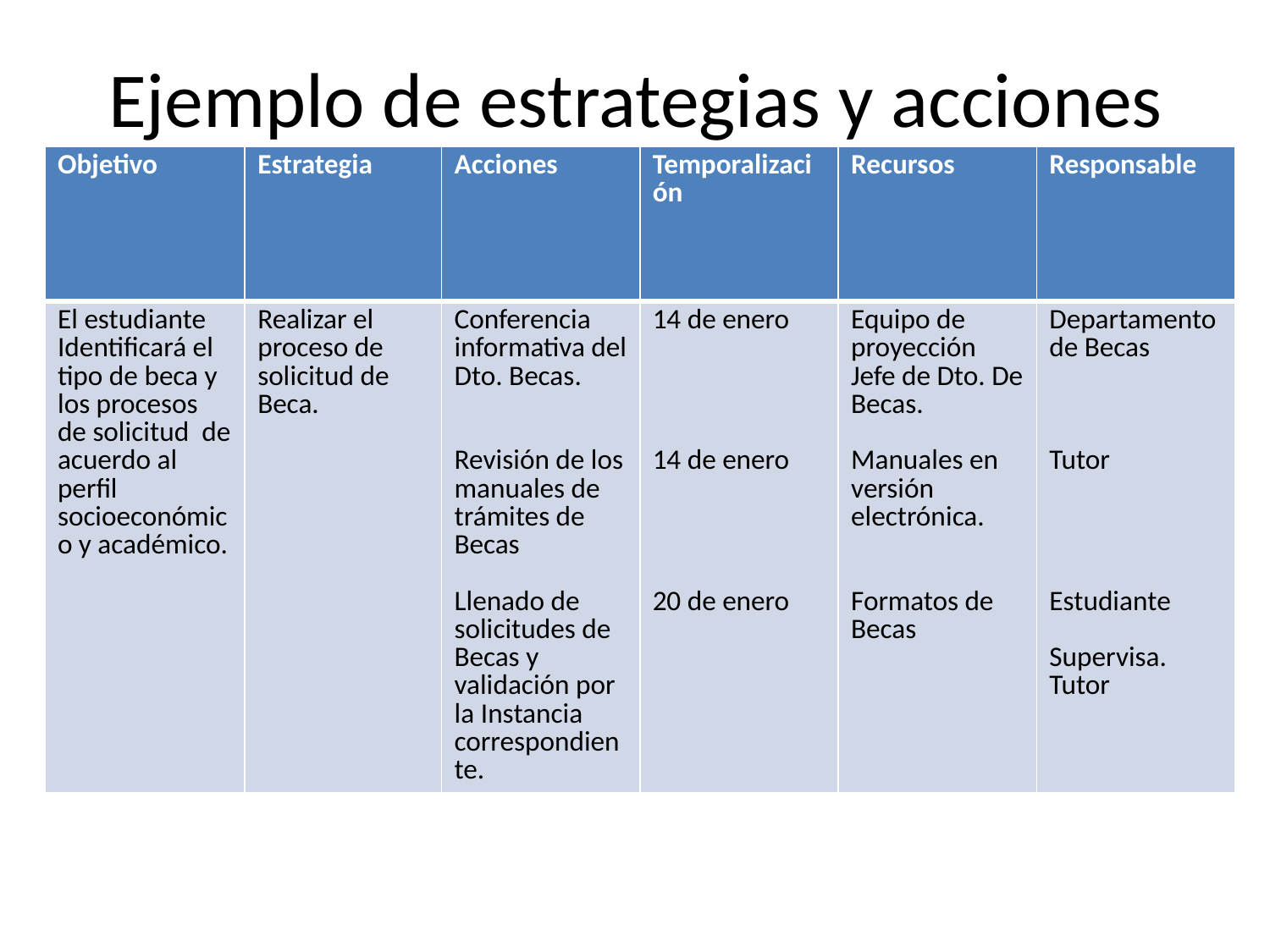

# Ejemplo de estrategias y acciones
| Objetivo | Estrategia | Acciones | Temporalización | Recursos | Responsable |
| --- | --- | --- | --- | --- | --- |
| El estudiante Identificará el tipo de beca y los procesos de solicitud de acuerdo al perfil socioeconómico y académico. | Realizar el proceso de solicitud de Beca. | Conferencia informativa del Dto. Becas. Revisión de los manuales de trámites de Becas Llenado de solicitudes de Becas y validación por la Instancia correspondiente. | 14 de enero 14 de enero 20 de enero | Equipo de proyección Jefe de Dto. De Becas. Manuales en versión electrónica. Formatos de Becas | Departamento de Becas Tutor Estudiante Supervisa. Tutor |